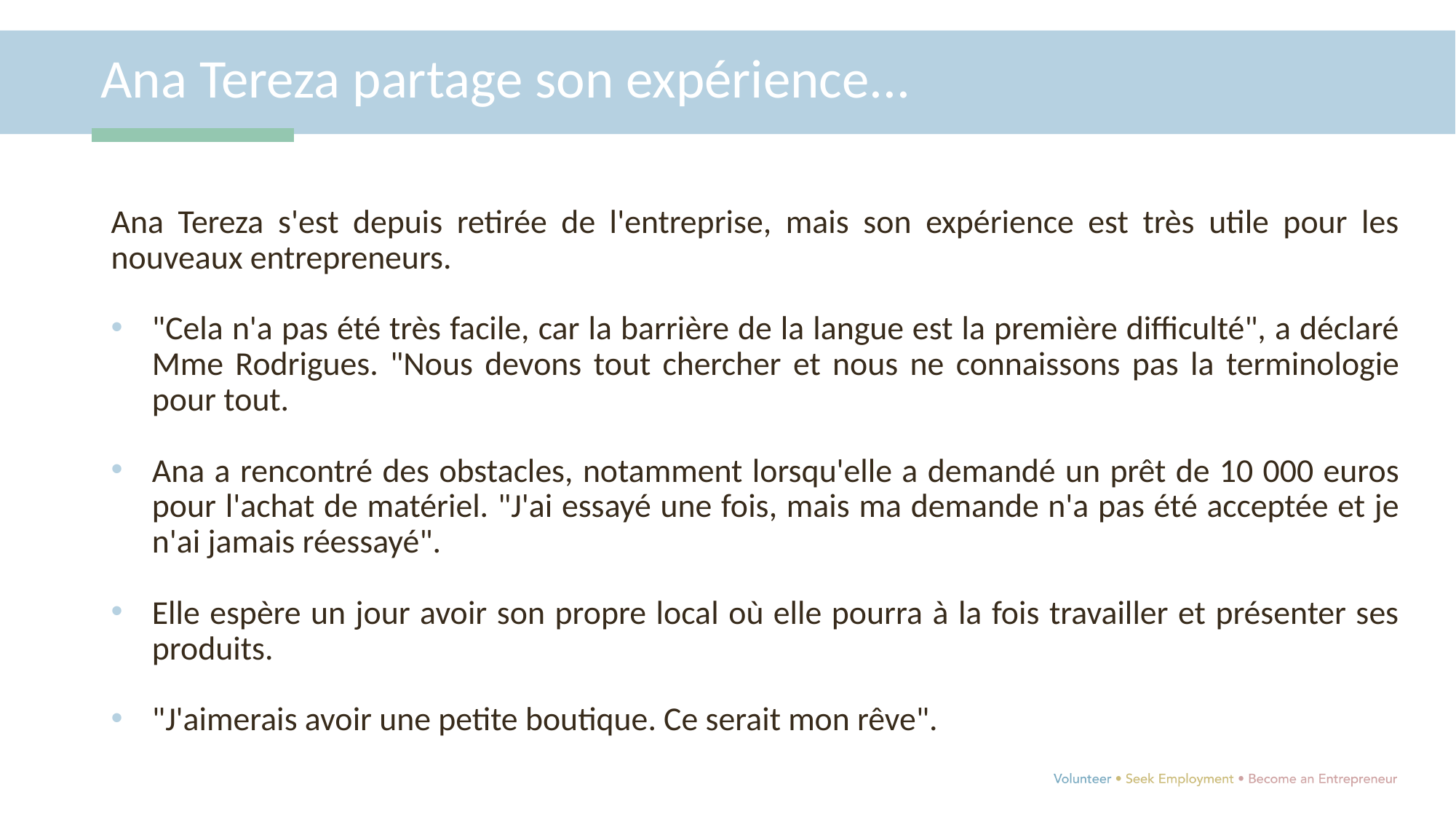

Ana Tereza partage son expérience...
Ana Tereza s'est depuis retirée de l'entreprise, mais son expérience est très utile pour les nouveaux entrepreneurs.

"Cela n'a pas été très facile, car la barrière de la langue est la première difficulté", a déclaré Mme Rodrigues. "Nous devons tout chercher et nous ne connaissons pas la terminologie pour tout.

Ana a rencontré des obstacles, notamment lorsqu'elle a demandé un prêt de 10 000 euros pour l'achat de matériel. "J'ai essayé une fois, mais ma demande n'a pas été acceptée et je n'ai jamais réessayé".

Elle espère un jour avoir son propre local où elle pourra à la fois travailler et présenter ses produits.

"J'aimerais avoir une petite boutique. Ce serait mon rêve".